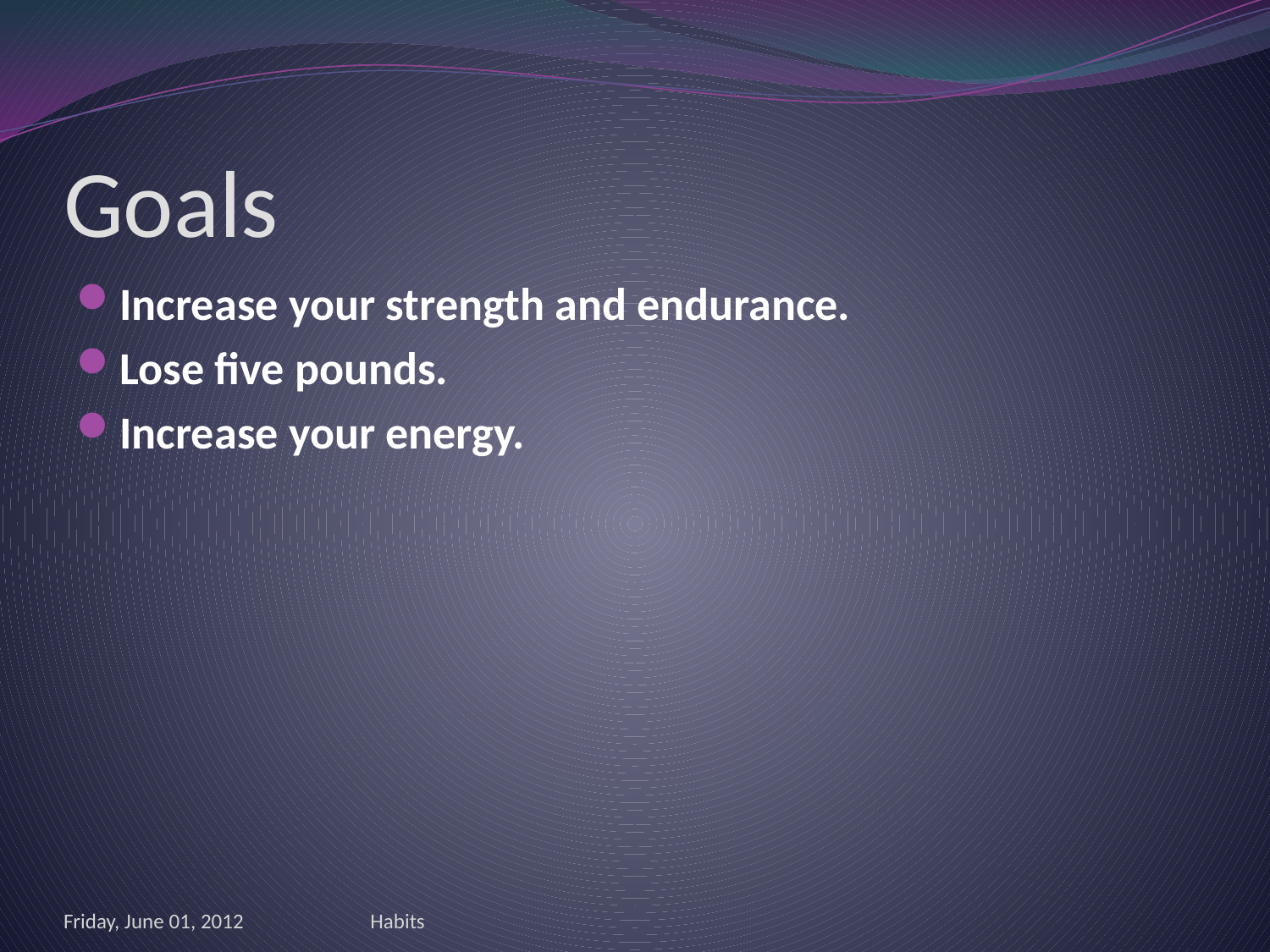

# Goals
Increase your strength and endurance.
Lose five pounds.
Increase your energy.

Friday, June 01, 2012
Habits